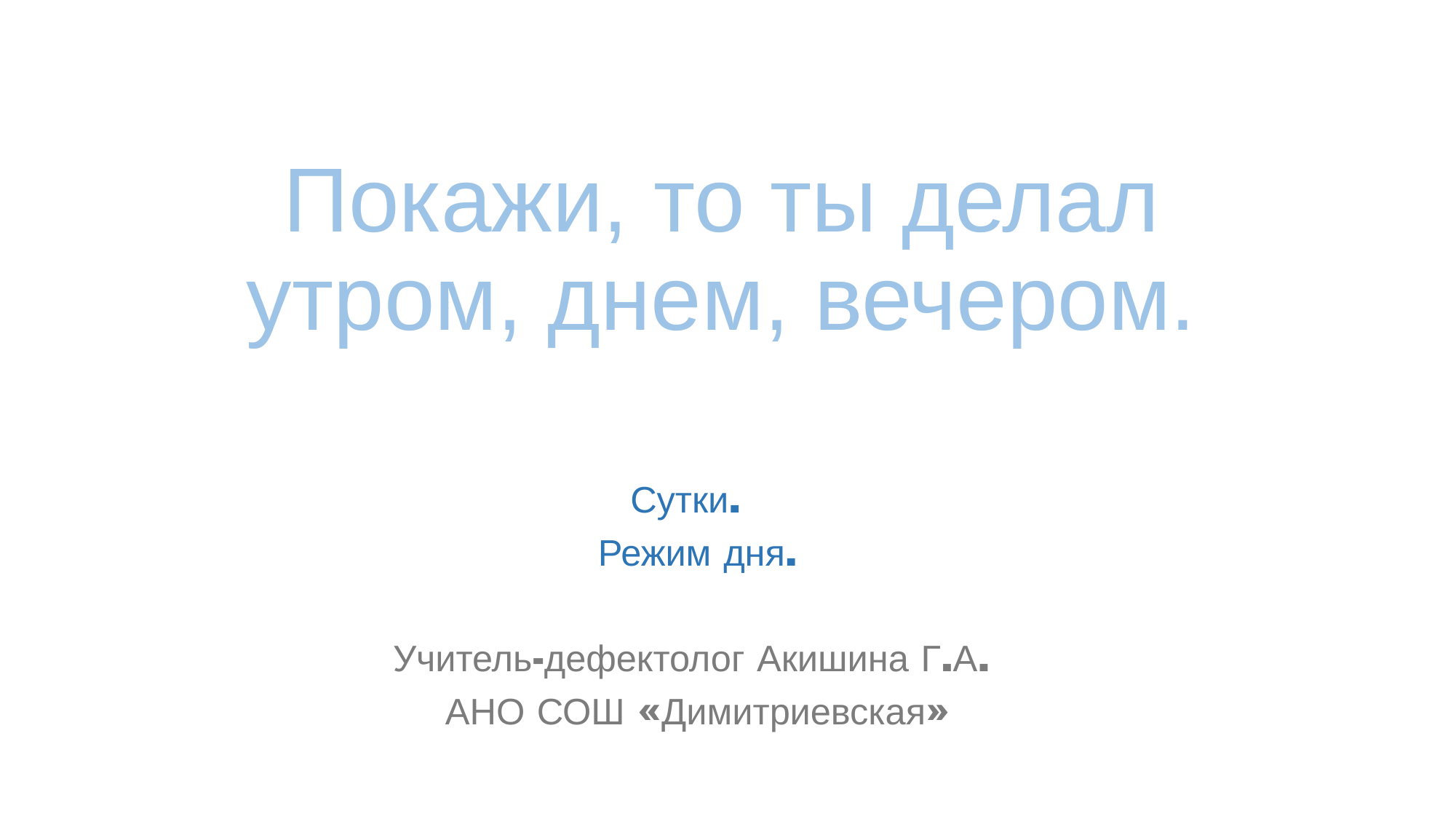

# Покажи, то ты делал утром, днем, вечером.
Сутки.
Режим дня.

Учитель-дефектолог Акишина Г.А.
АНО СОШ «Димитриевская»